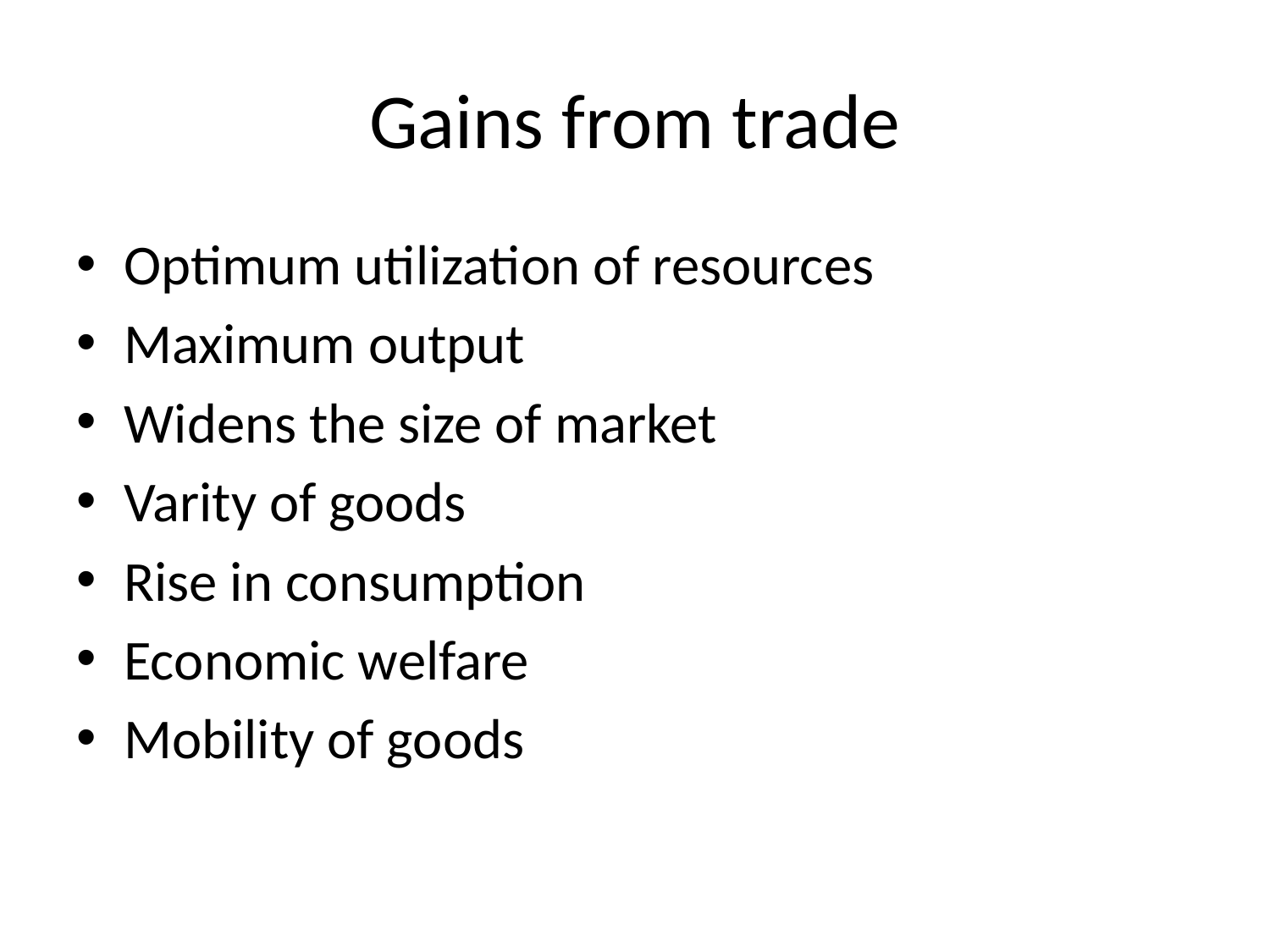

# Gains from trade
Optimum utilization of resources
Maximum output
Widens the size of market
Varity of goods
Rise in consumption
Economic welfare
Mobility of goods